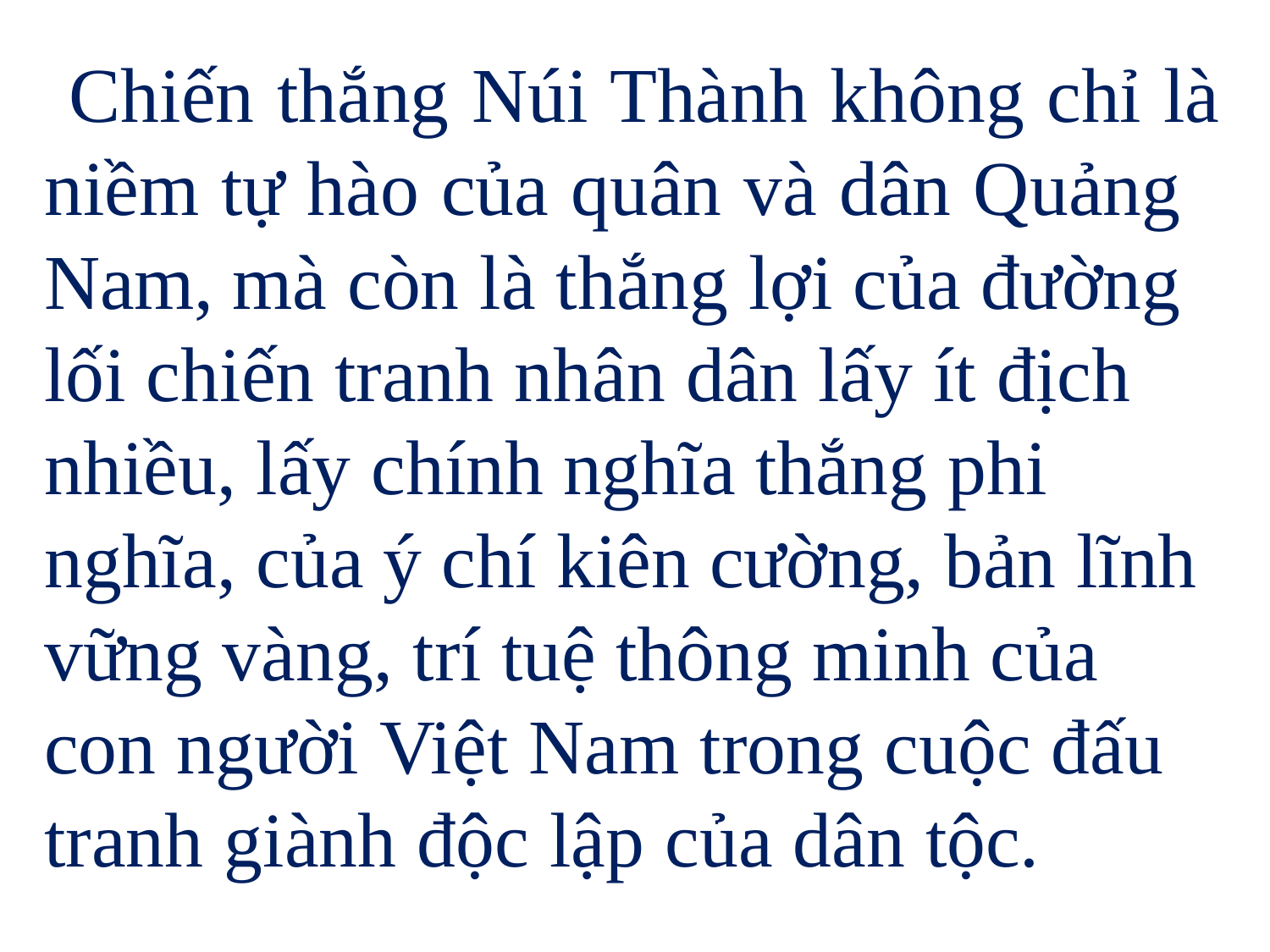

Chiến thắng Núi Thành không chỉ là niềm tự hào của quân và dân Quảng Nam, mà còn là thắng lợi của đường lối chiến tranh nhân dân lấy ít địch nhiều, lấy chính nghĩa thắng phi nghĩa, của ý chí kiên cường, bản lĩnh vững vàng, trí tuệ thông minh của con người Việt Nam trong cuộc đấu tranh giành độc lập của dân tộc.